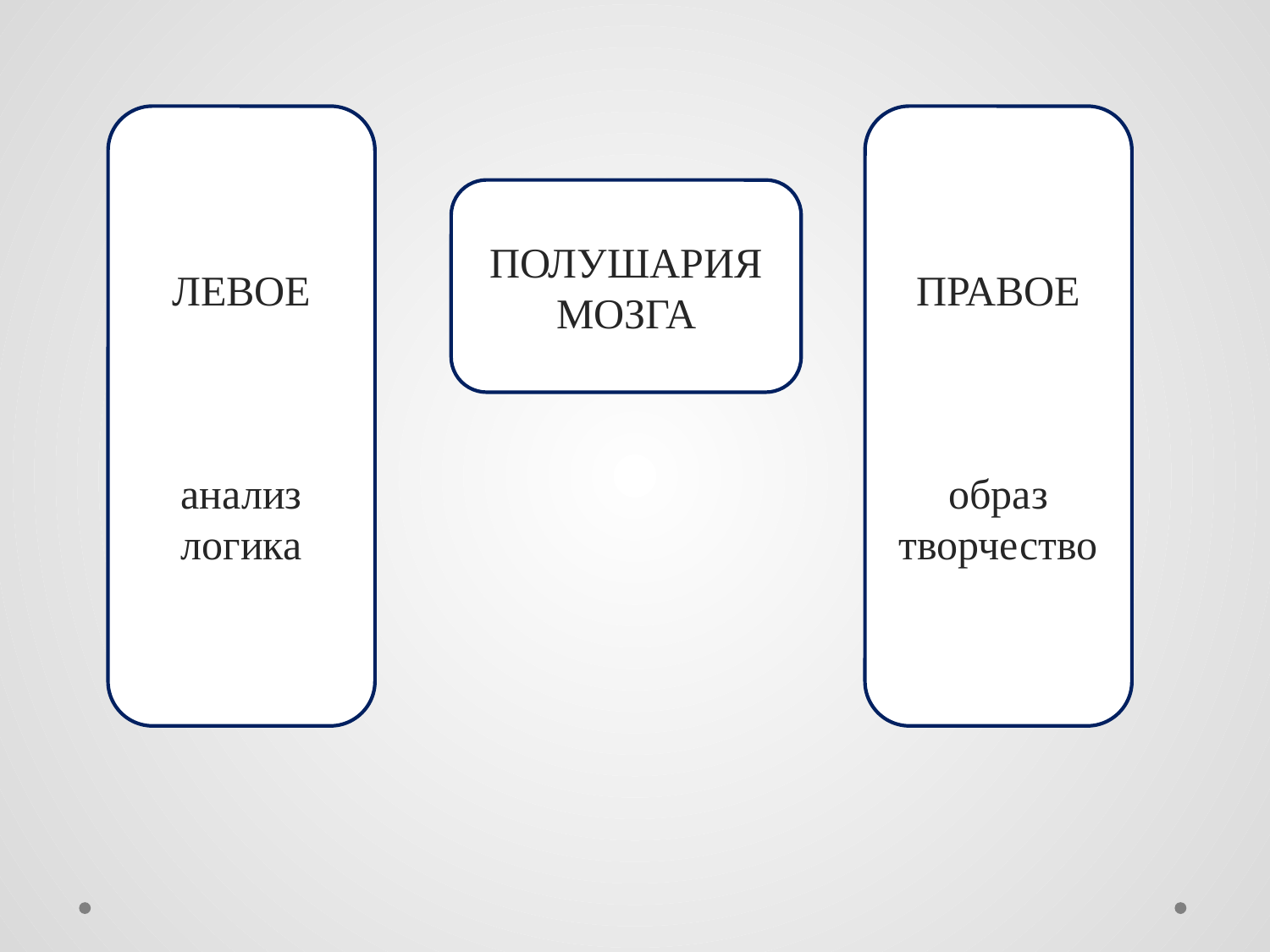

ЛЕВОЕ

анализ
логика
ПРАВОЕ

образ
творчество
ПОЛУШАРИЯ МОЗГА